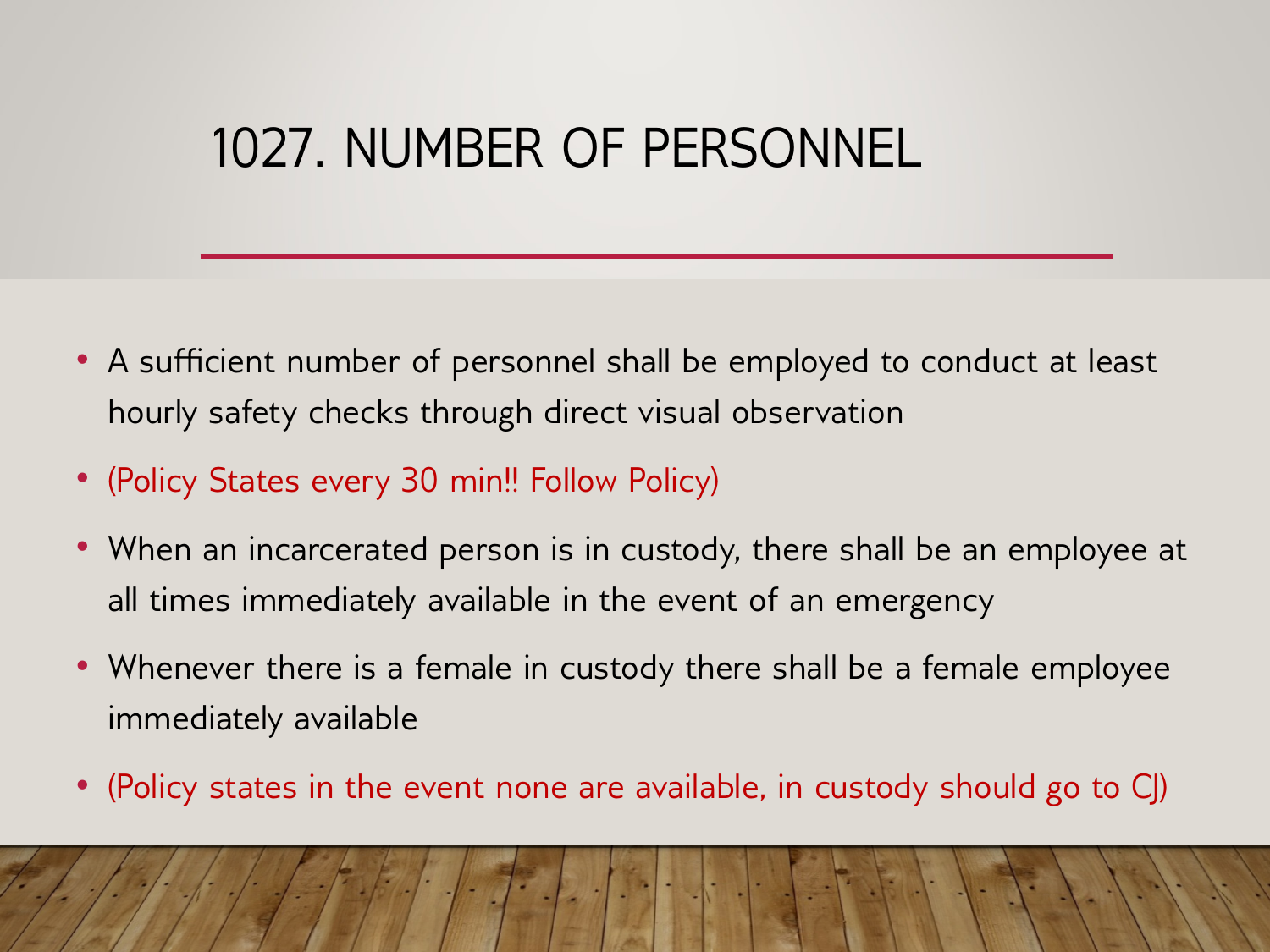

# 1027. NUMBER OF PERSONNEL
A sufficient number of personnel shall be employed to conduct at least hourly safety checks through direct visual observation
(Policy States every 30 min!! Follow Policy)
When an incarcerated person is in custody, there shall be an employee at all times immediately available in the event of an emergency
Whenever there is a female in custody there shall be a female employee immediately available
(Policy states in the event none are available, in custody should go to CJ)